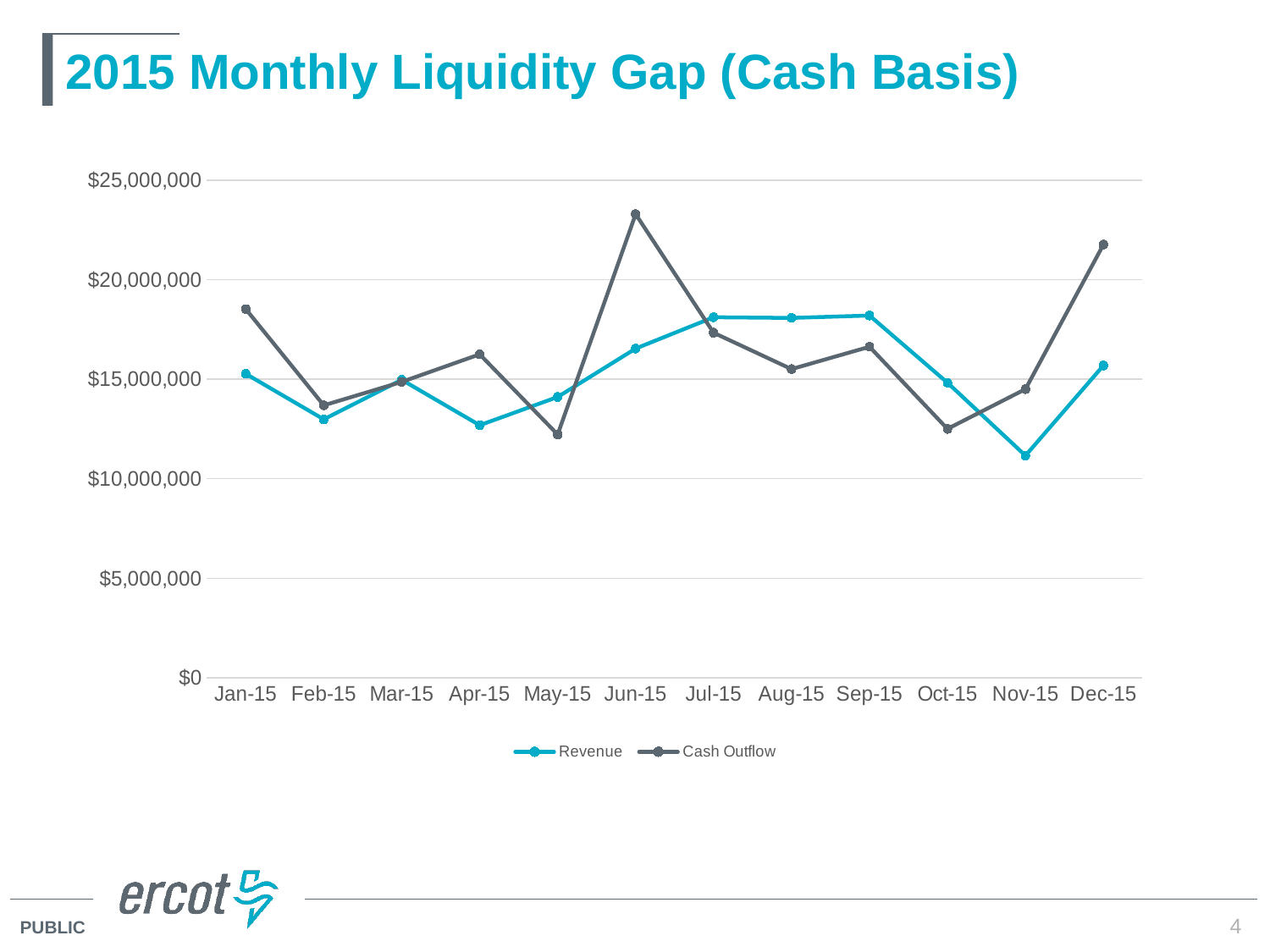

# 2015 Monthly Liquidity Gap (Cash Basis)

### Chart

| Category | Revenue | Cash Outflow |
|---|---|---|
| 42005 | 15272118.77 | 18525868.22 |
| 42036 | 12987135.37 | 13690655.61 |
| 42064 | 14973110.32 | 14869524.23 |
| 42095 | 12692984.71 | 16253468.77 |
| 42125 | 14109276.13 | 12226190.34 |
| 42156 | 16543355.91 | 23296150.3 |
| 42186 | 18116826.37 | 17338874.58 |
| 42217 | 18081397.26 | 15511265.23 |
| 42248 | 18202539.56 | 16633169.24 |
| 42278 | 14829267.88 | 12507587.73 |
| 42309 | 11165196.94 | 14504703.21 |
| 42339 | 15691745.38 | 21762890.98 |
4